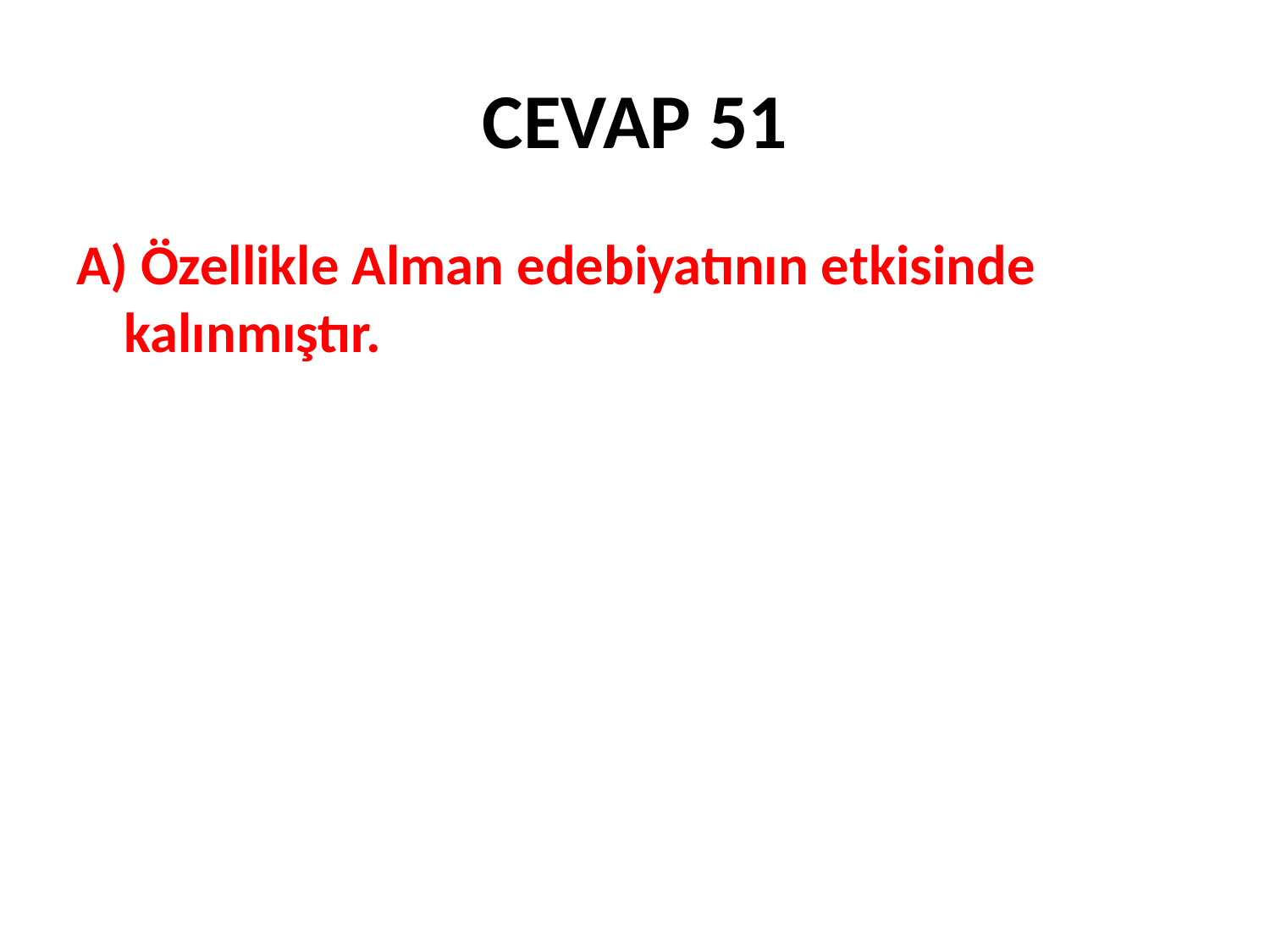

# CEVAP 51
A) Özellikle Alman edebiyatının etkisinde kalınmıştır.